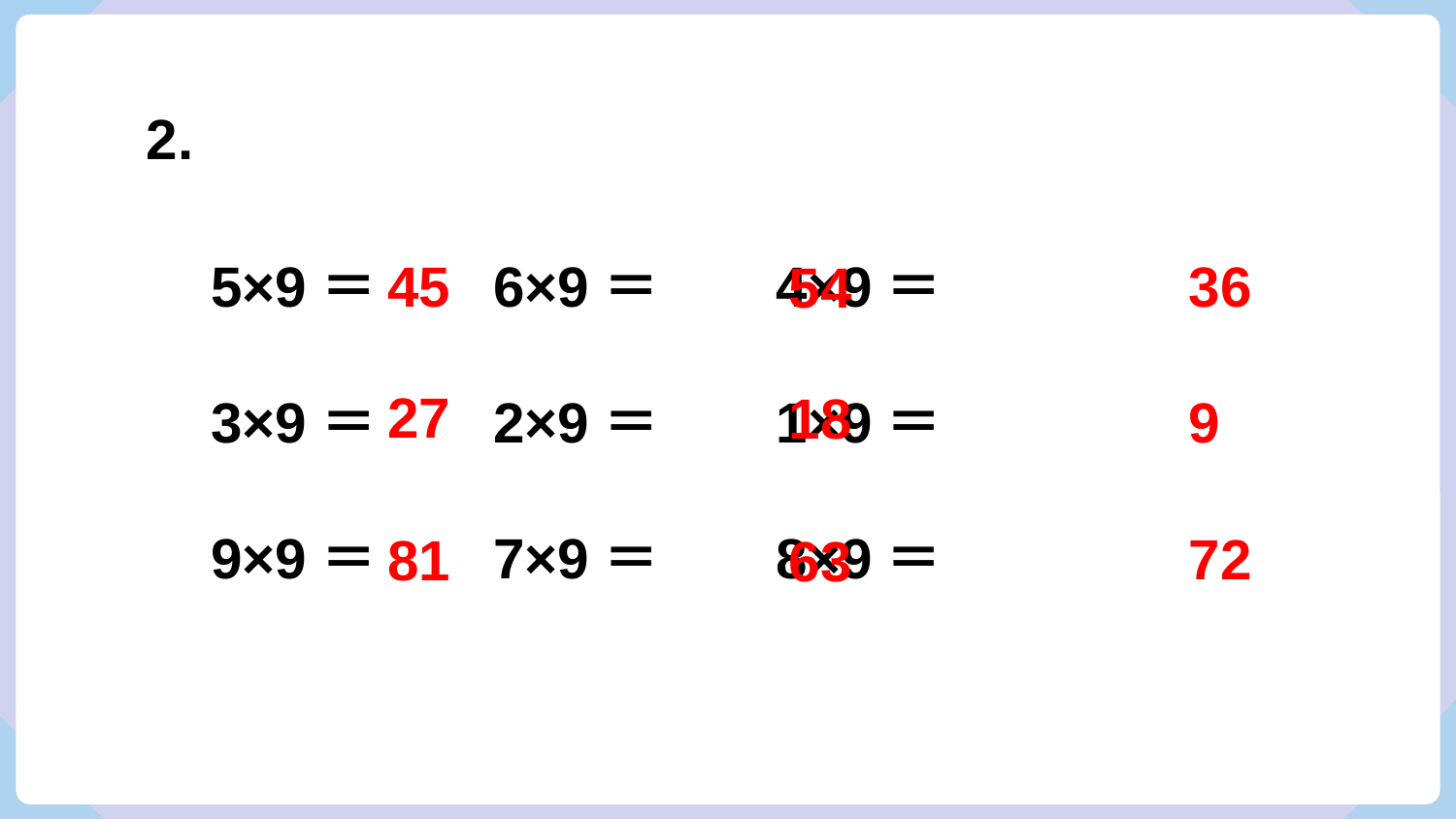

2.
36
45
5×9＝        6×9＝        4×9＝
3×9＝        2×9＝        1×9＝
9×9＝        7×9＝        8×9＝
54
27
18
9
72
81
63